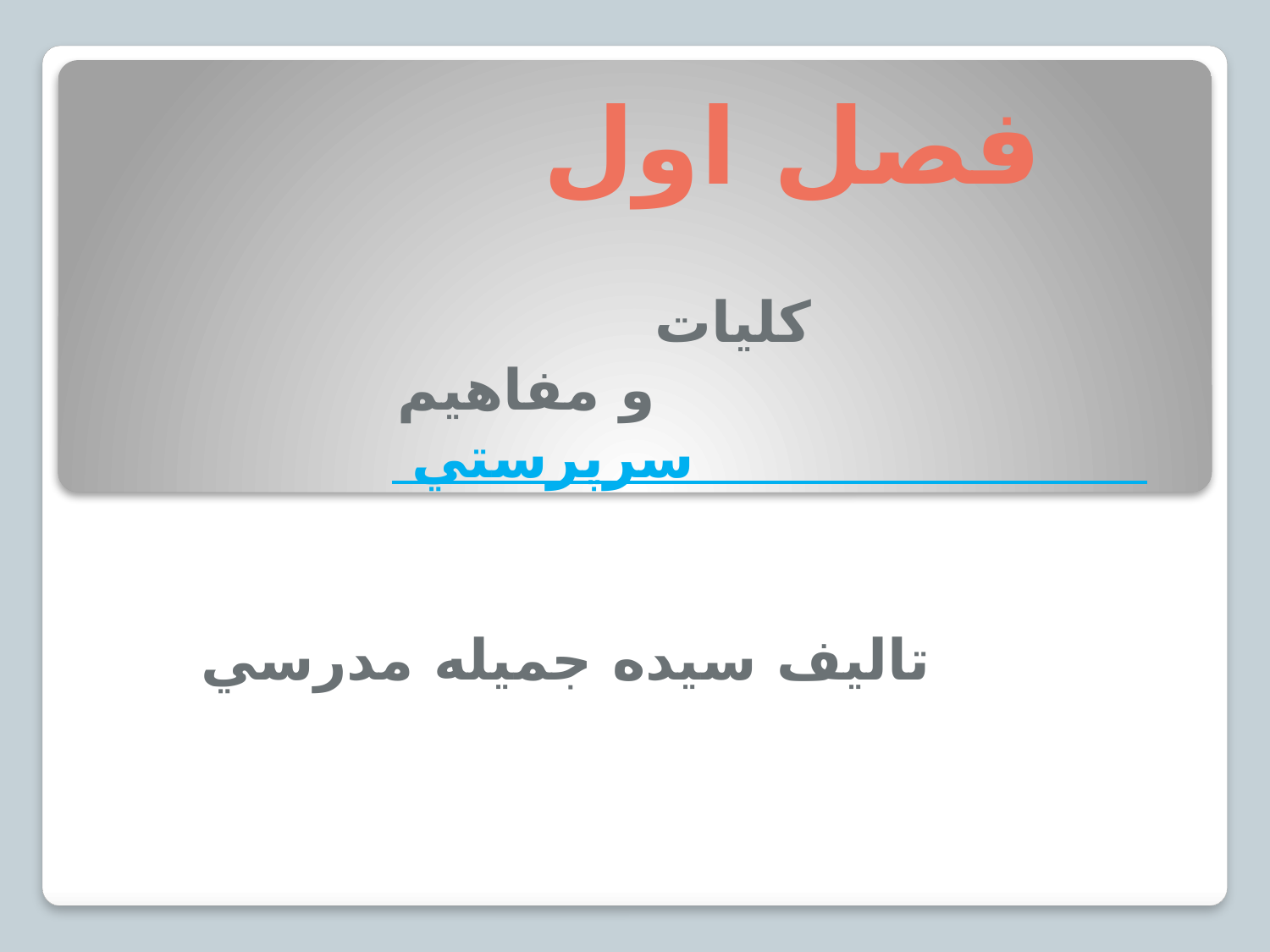

# فصل اول
                       كليات
                         و مفاهيم
                       سرپرستي

           تاليف سيده جميله مدرسي